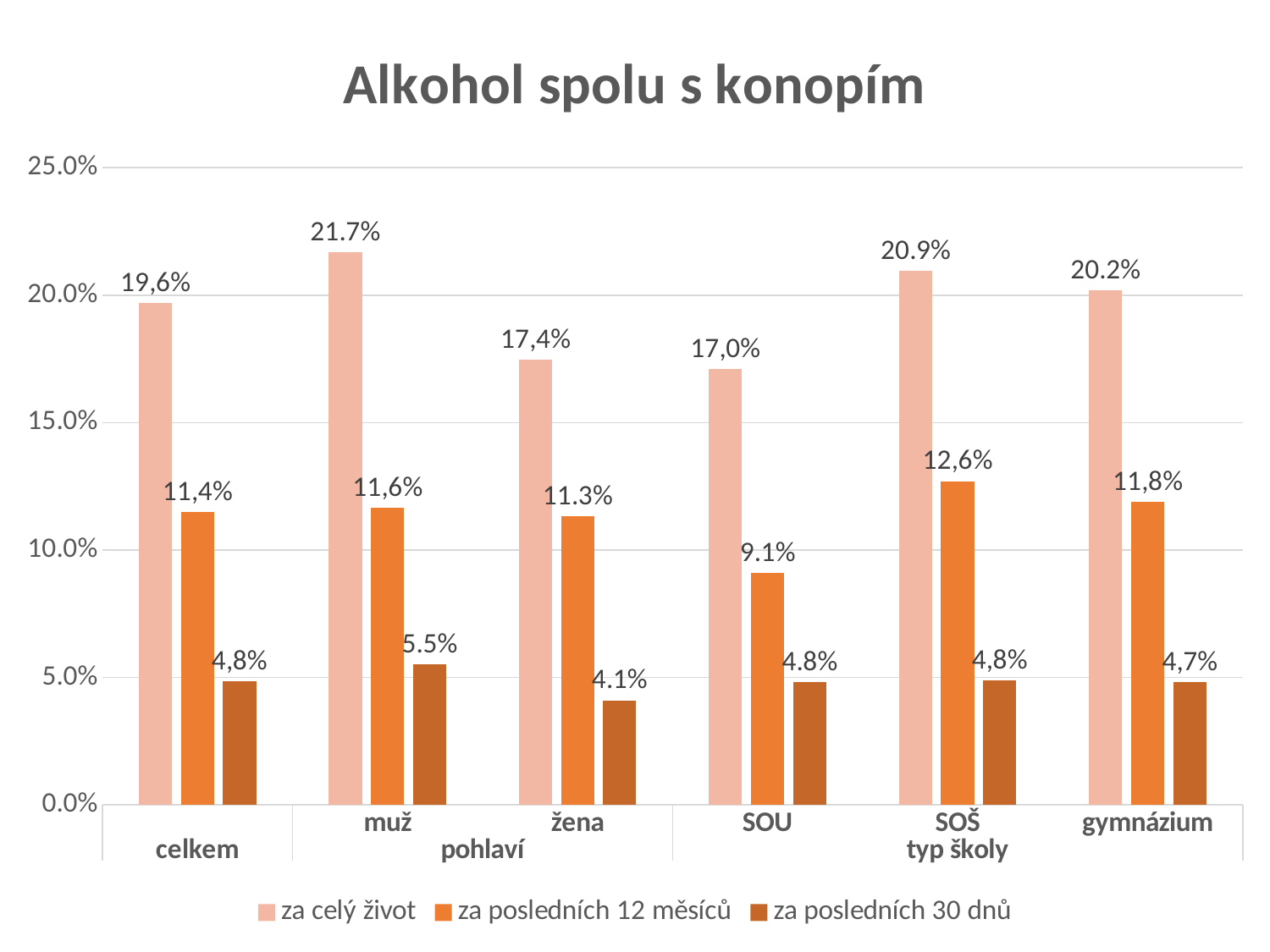

### Chart: Alkohol spolu s konopím

| Category | za celý život | za posledních 12 měsíců | za posledních 30 dnů |
|---|---|---|---|
|  | 0.1968866015107229 | 0.11502601354176688 | 0.04851345004594612 |
| muž | 0.21685834086475664 | 0.11661882916574906 | 0.05525566444072578 |
| žena | 0.17460947012641592 | 0.11324933489112934 | 0.04099296356096042 |
| SOU | 0.17093516743515302 | 0.09109508701686685 | 0.04821532078121356 |
| SOŠ | 0.20948867541674124 | 0.1269762811695001 | 0.04873890790433432 |
| gymnázium | 0.20179379645066403 | 0.11890394579735565 | 0.048247419884839104 |